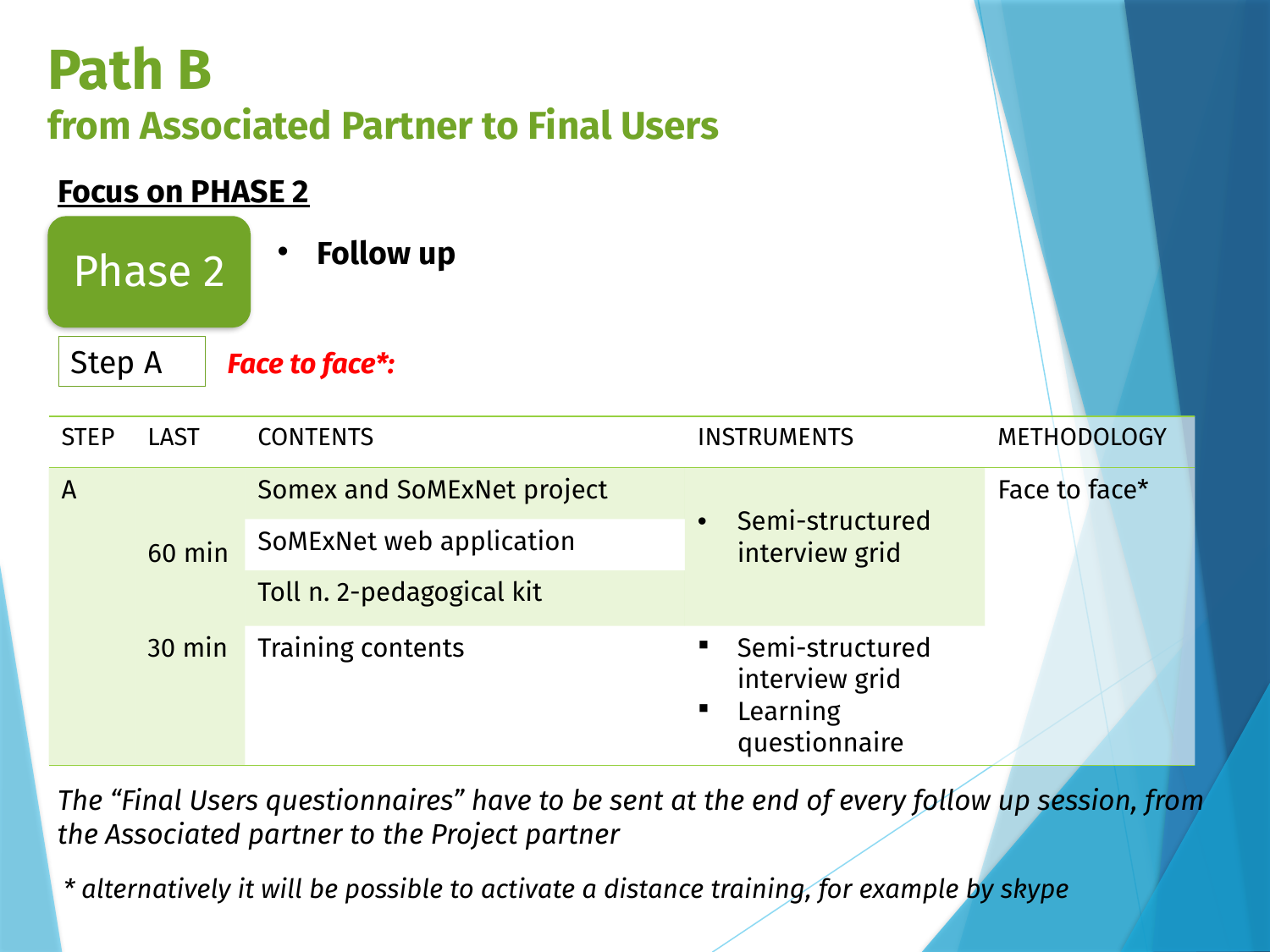

# Path B from Associated Partner to Final Users
Focus on PHASE 2

Phase 2
Follow up
Step A
Face to face*:
| STEP | LAST | CONTENTS | INSTRUMENTS | METHODOLOGY |
| --- | --- | --- | --- | --- |
| A | 60 min 30 min | Somex and SoMExNet project | Semi-structured interview grid | Face to face\* |
|  |  | SoMExNet web application |  |  |
|  |  | Toll n. 2-pedagogical kit |  |  |
|  |  | Training contents | Semi-structured interview grid Learning questionnaire |  |
The “Final Users questionnaires” have to be sent at the end of every follow up session, from the Associated partner to the Project partner
* alternatively it will be possible to activate a distance training, for example by skype